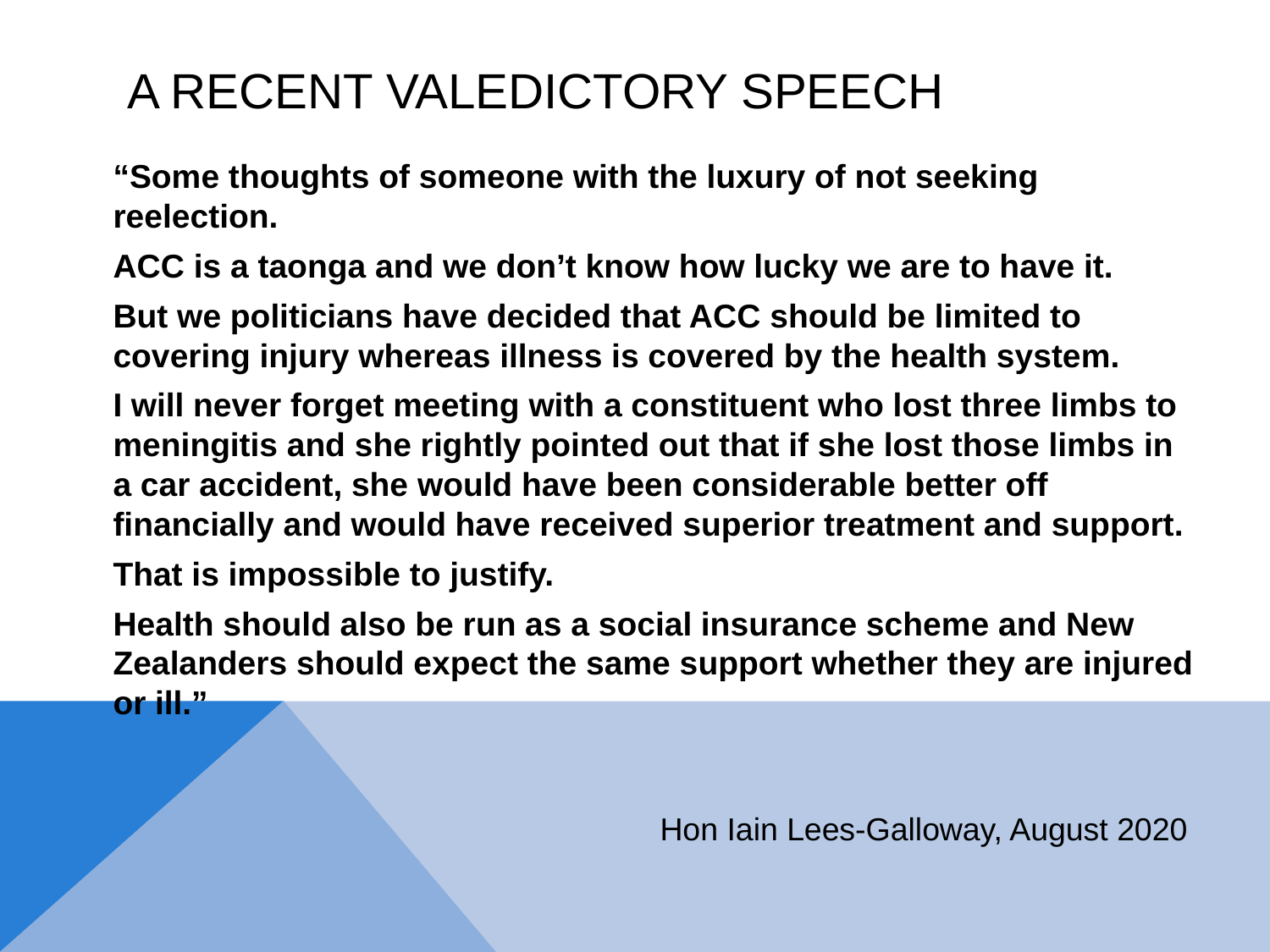

# A recent valedictory speech
	“Some thoughts of someone with the luxury of not seeking reelection.
	ACC is a taonga and we don’t know how lucky we are to have it.
	But we politicians have decided that ACC should be limited to covering injury whereas illness is covered by the health system.
	I will never forget meeting with a constituent who lost three limbs to meningitis and she rightly pointed out that if she lost those limbs in a car accident, she would have been considerable better off financially and would have received superior treatment and support.
	That is impossible to justify.
	Health should also be run as a social insurance scheme and New Zealanders should expect the same support whether they are injured or ill.”

Hon Iain Lees-Galloway, August 2020